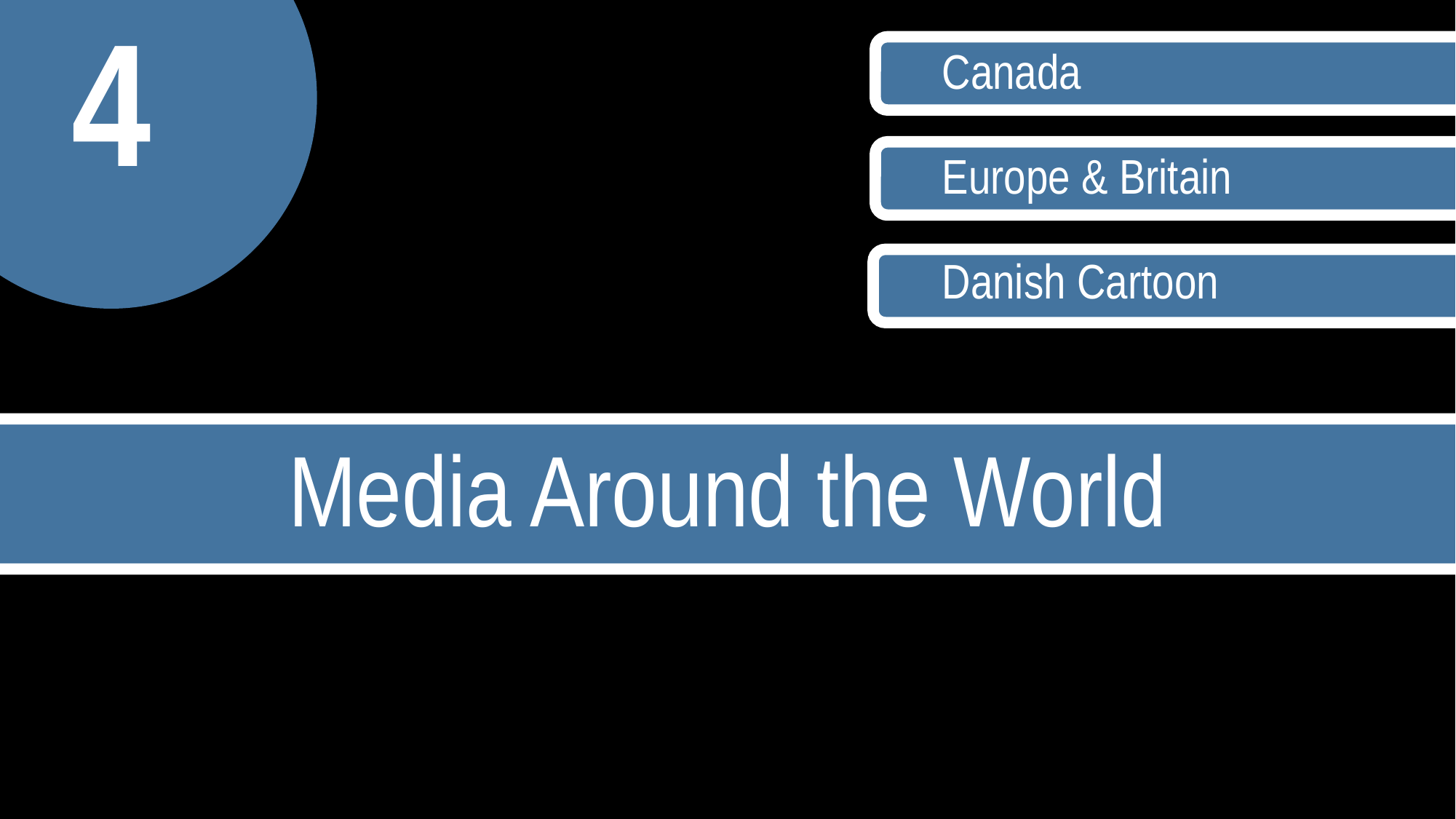

4
Canada

Europe & Britain

Danish Cartoon

Media Around the World